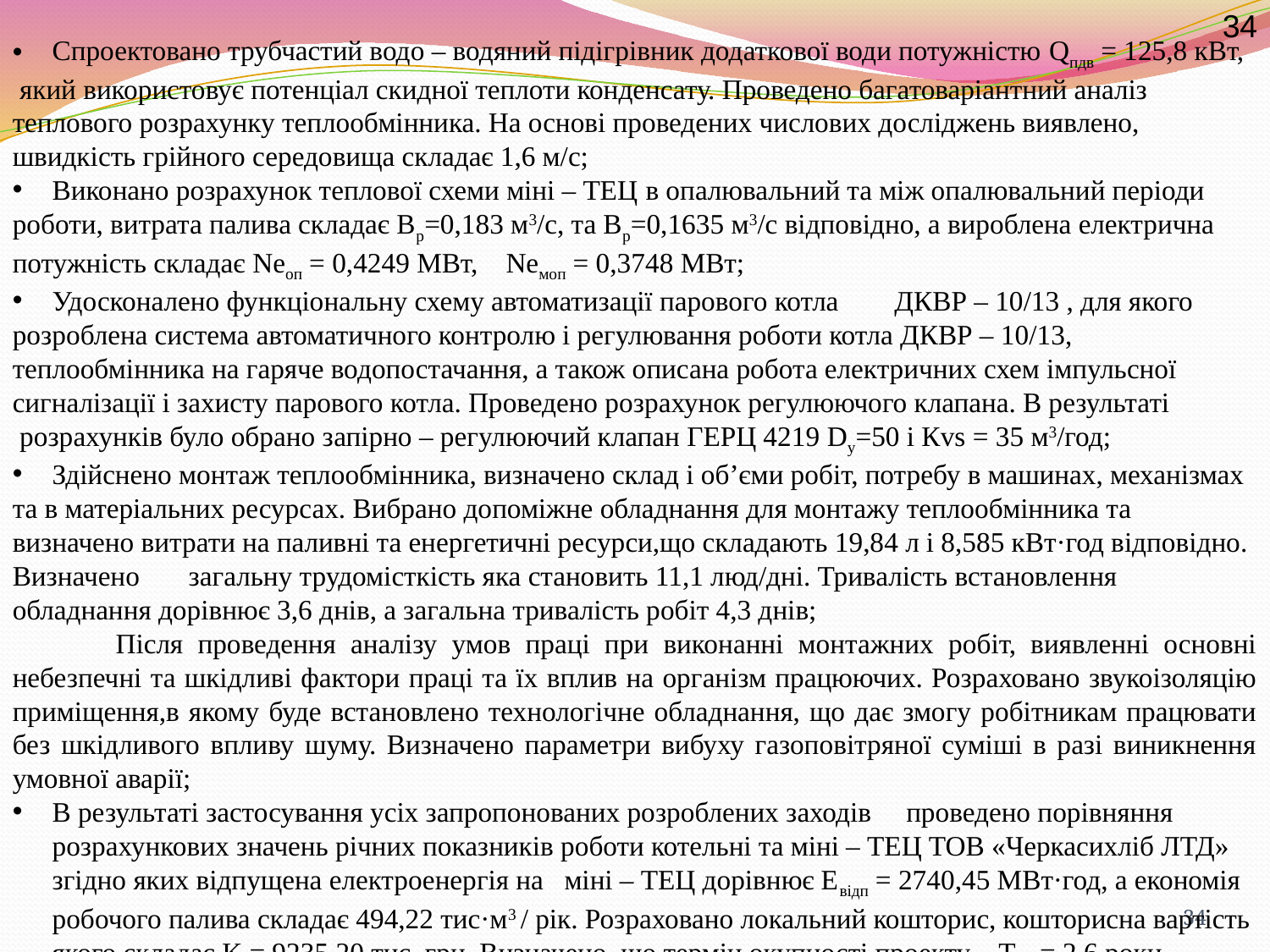

34
Спроектовано трубчастий водо – водяний підігрівник додаткової води потужністю Qпдв = 125,8 кВт,
 який використовує потенціал скидної теплоти конденсату. Проведено багатоваріантний аналіз
теплового розрахунку теплообмінника. На основі проведених числових досліджень виявлено, швидкість грійного середовища складає 1,6 м/с;
Виконано розрахунок теплової схеми міні – ТЕЦ в опалювальний та між опалювальний періоди
роботи, витрата палива складає Вр=0,183 м3/с, та Вр=0,1635 м3/с відповідно, а вироблена електрична
потужність складає Neоп = 0,4249 МВт,    Neмоп = 0,3748 МВт;
Удосконалено функціональну схему автоматизації парового котла        ДКВР – 10/13 , для якого
розроблена система автоматичного контролю і регулювання роботи котла ДКВР – 10/13, теплообмінника на гаряче водопостачання, а також описана робота електричних схем імпульсної
сигналізації і захисту парового котла. Проведено розрахунок регулюючого клапана. В результаті
 розрахунків було обрано запірно – регулюючий клапан ГЕРЦ 4219 Dу=50 і Кvs = 35 м3/год;
Здійснено монтаж теплообмінника, визначено склад і об’єми робіт, потребу в машинах, механізмах
та в матеріальних ресурсах. Вибрано допоміжне обладнання для монтажу теплообмінника та
визначено витрати на паливні та енергетичні ресурси,що складають 19,84 л і 8,585 кВт·год відповідно.
Визначено       загальну трудомісткість яка становить 11,1 люд/дні. Тривалість встановлення обладнання дорівнює 3,6 днів, а загальна тривалість робіт 4,3 днів;
       Після проведення аналізу умов праці при виконанні монтажних робіт, виявленні основні небезпечні та шкідливі фактори праці та їх вплив на організм працюючих. Розраховано звукоізоляцію приміщення,в якому буде встановлено технологічне обладнання, що дає змогу робітникам працювати без шкідливого впливу шуму. Визначено параметри вибуху газоповітряної суміші в разі виникнення умовної аварії;
В результаті застосування усіх запропонованих розроблених заходів     проведено порівняння розрахункових значень річних показників роботи котельні та міні – ТЕЦ ТОВ «Черкасихліб ЛТД» згідно яких відпущена електроенергія на   міні – ТЕЦ дорівнює Евідп = 2740,45 МВт·год, а економія робочого палива складає 494,22 тис·м3 / рік. Розраховано локальний кошторис, кошторисна вартість якого складає K = 9235,20 тис. грн. Визначено, що термін окупності проекту    Ток = 2,6 роки.
34